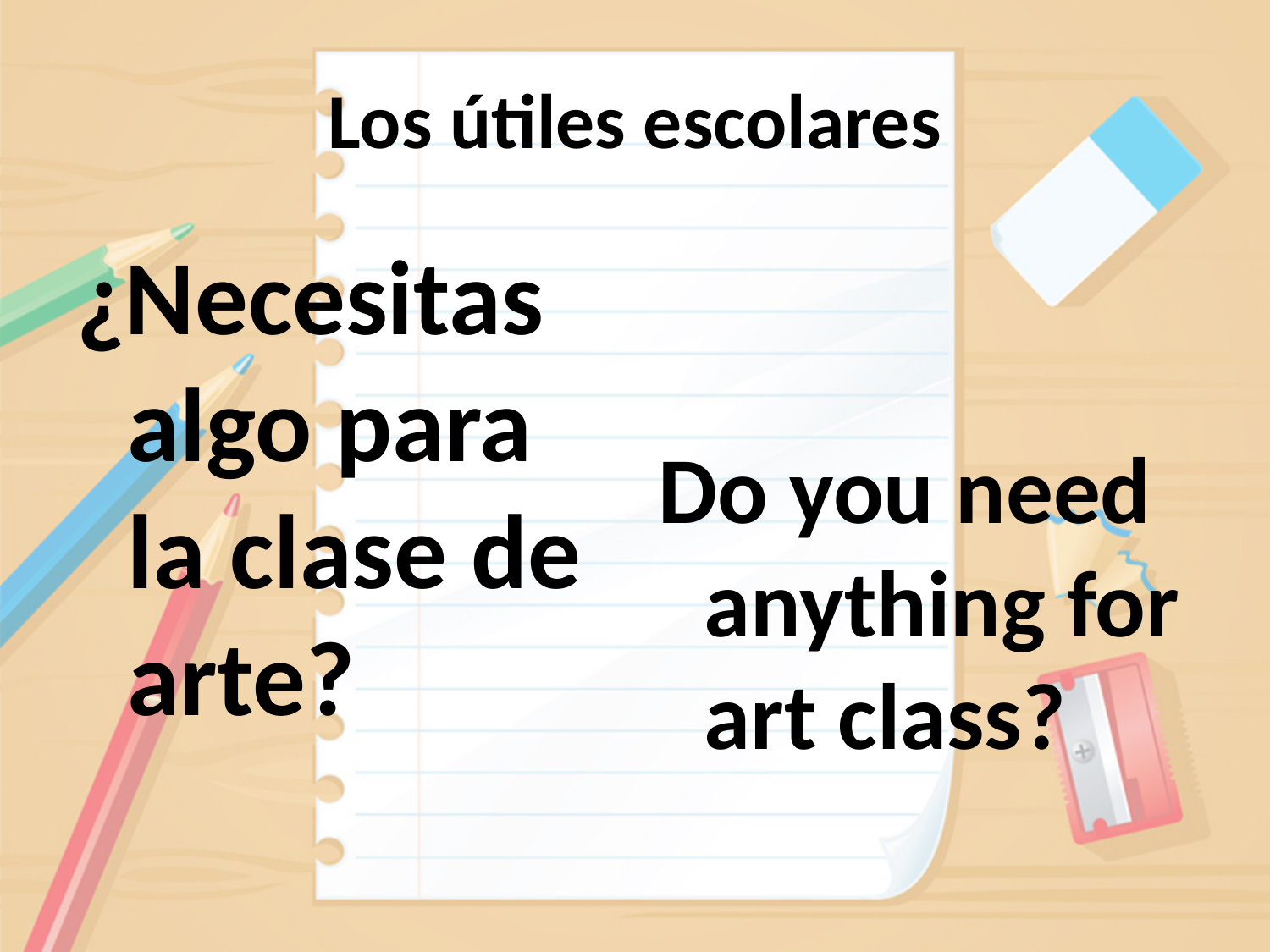

# Los útiles escolares
¿Necesitas algo para la clase de arte?
Do you need anything for art class?